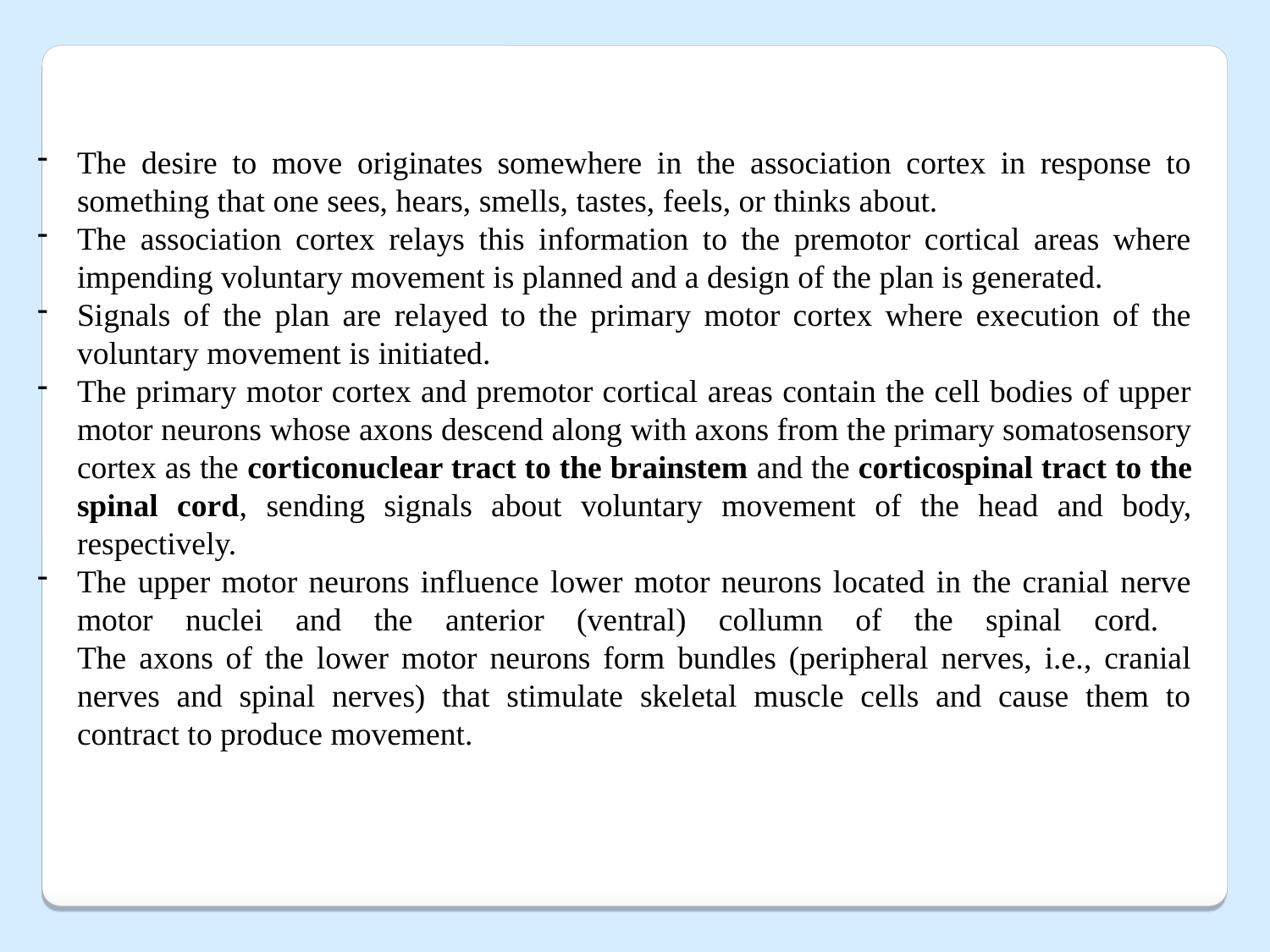

The desire to move originates somewhere in the association cortex in response to
something that one sees, hears, smells, tastes, feels, or thinks about.
The association cortex relays this information to the premotor cortical areas where impending voluntary movement is planned and a design of the plan is generated.
Signals of the plan are relayed to the primary motor cortex where execution of the voluntary movement is initiated.
The primary motor cortex and premotor cortical areas contain the cell bodies of upper motor neurons whose axons descend along with axons from the primary somatosensory cortex as the corticonuclear tract to the brainstem and the corticospinal tract to the spinal cord, sending signals about voluntary movement of the head and body, respectively.
The upper motor neurons influence lower motor neurons located in the cranial nerve motor nuclei and the anterior (ventral) collumn of the spinal cord.
The axons of the lower motor neurons form bundles (peripheral nerves, i.e., cranial nerves and spinal nerves) that stimulate skeletal muscle cells and cause them to contract to produce movement.